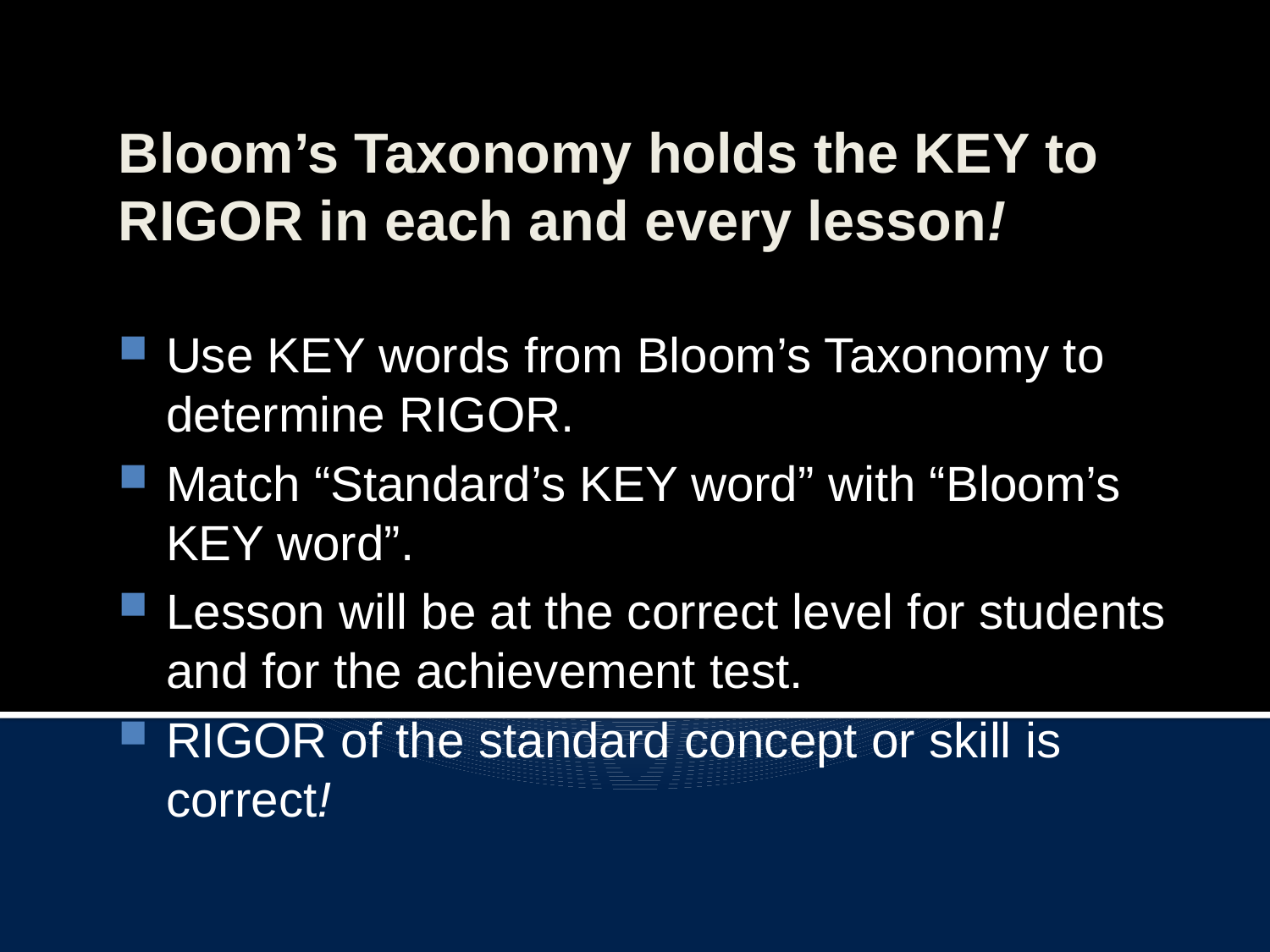

Bloom’s Taxonomy holds the KEY to RIGOR in each and every lesson!
Use KEY words from Bloom’s Taxonomy to determine RIGOR.
Match “Standard’s KEY word” with “Bloom’s KEY word”.
Lesson will be at the correct level for students and for the achievement test.
RIGOR of the standard concept or skill is correct!